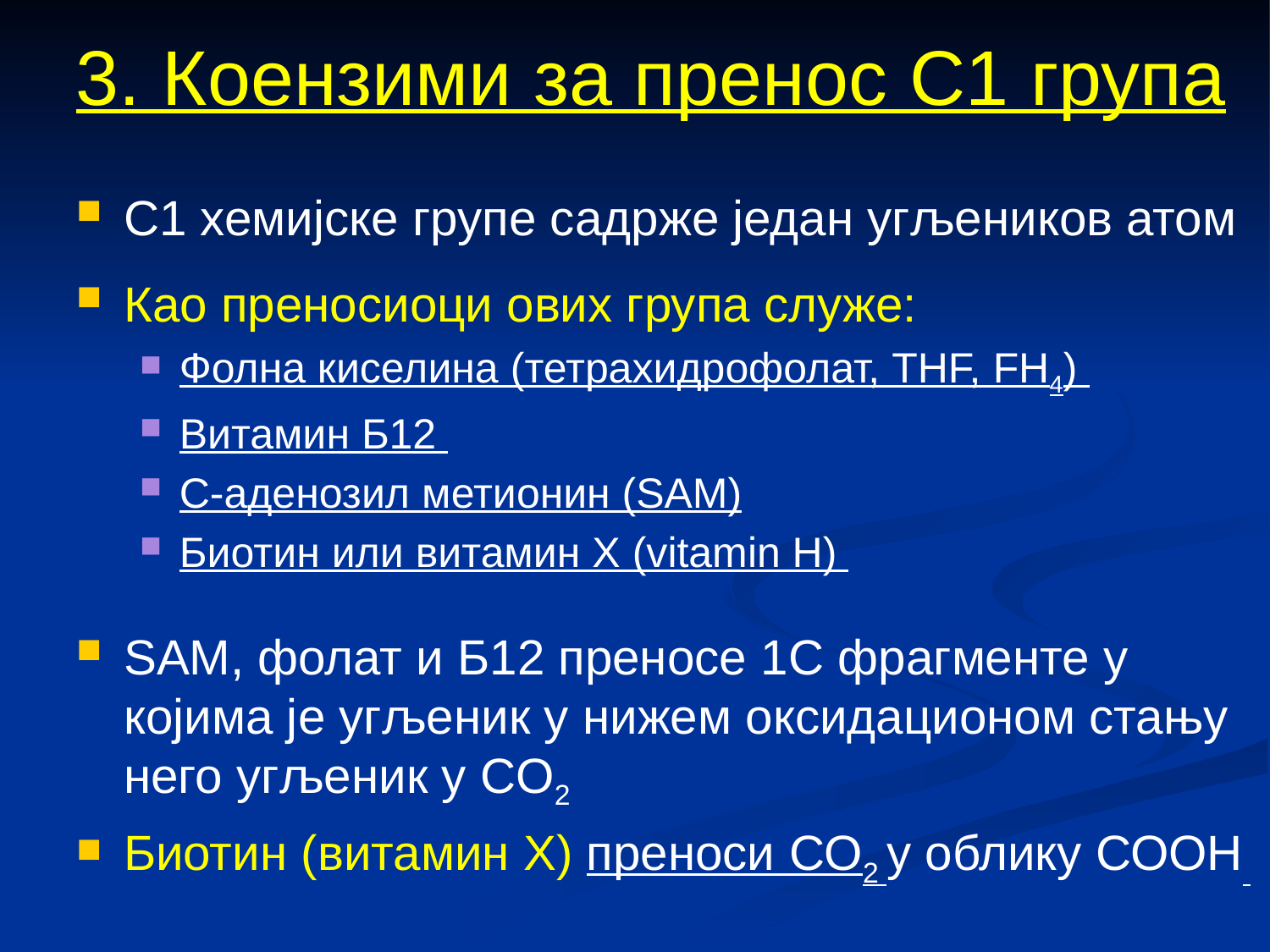

# 3. Коензими за пренос C1 група
C1 хемијске групе садрже један угљеников атом

Као преносиоци ових група служе:
Фолна киселина (тетрахидрофолат, THF, FH4)
Витамин Б12
С-аденозил метионин (SAM)
Биотин или витамин Х (vitamin H)

SАМ, фолат и Б12 преносе 1C фрaгменте у којима је угљеник у нижем оксидационом стању него угљеник у CО2
Биотин (витамин Х) преноси CО2 у облику СООН